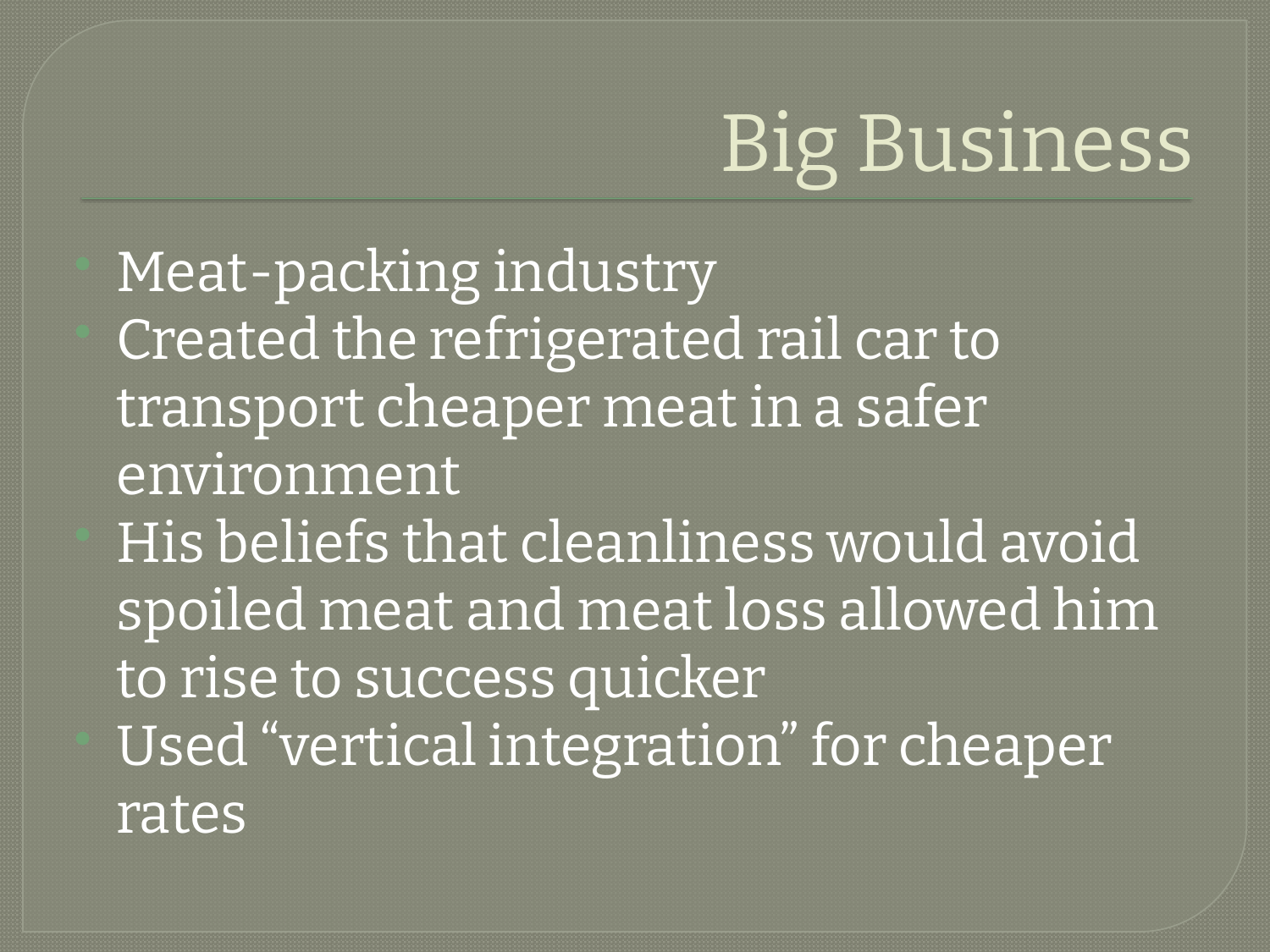

# Big Business
Meat-packing industry
Created the refrigerated rail car to transport cheaper meat in a safer environment
His beliefs that cleanliness would avoid spoiled meat and meat loss allowed him to rise to success quicker
Used “vertical integration” for cheaper rates